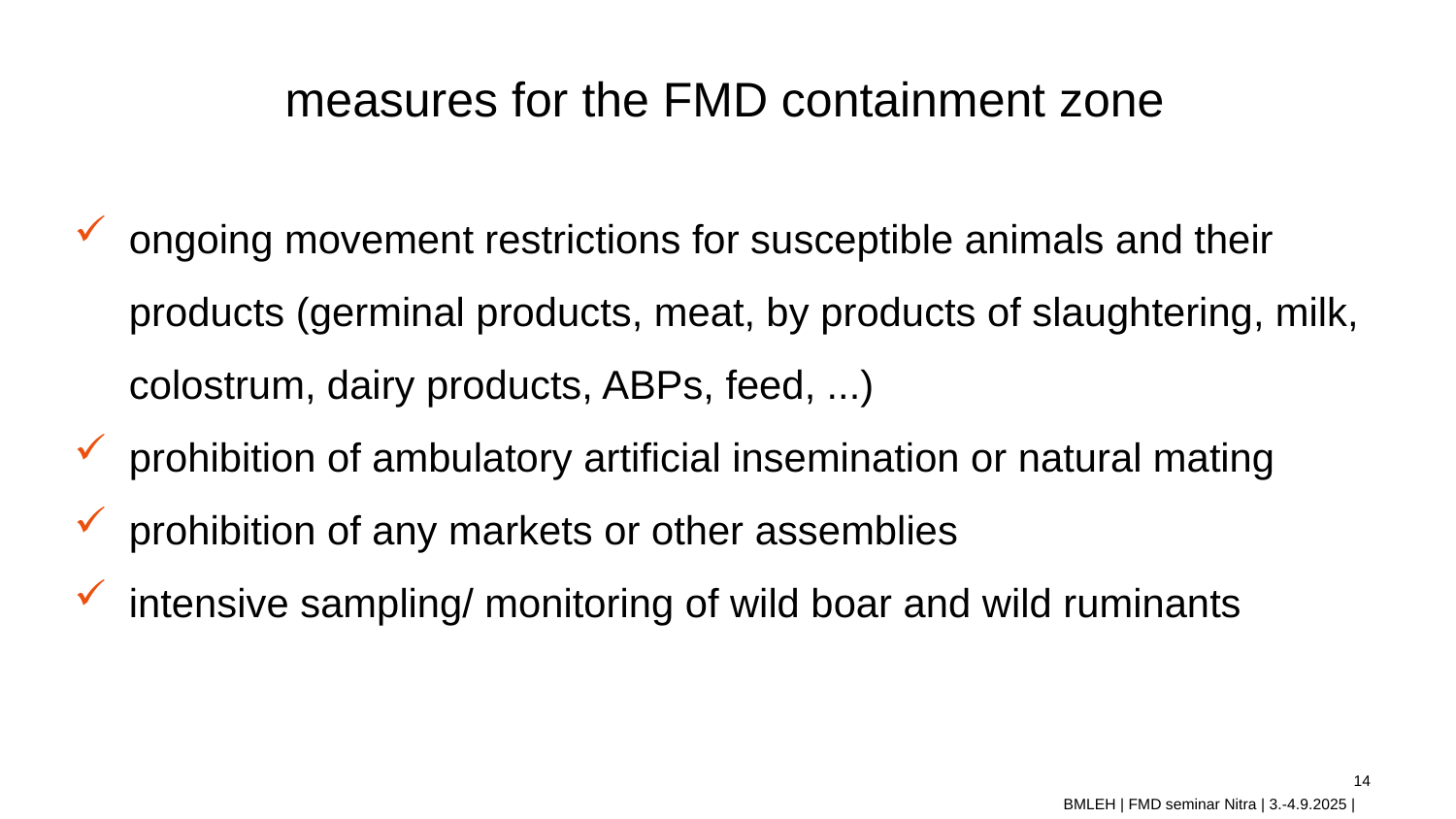

measures for the FMD containment zone
ongoing movement restrictions for susceptible animals and their products (germinal products, meat, by products of slaughtering, milk, colostrum, dairy products, ABPs, feed, ...)
prohibition of ambulatory artificial insemination or natural mating
prohibition of any markets or other assemblies
intensive sampling/ monitoring of wild boar and wild ruminants
14
BMLEH | FMD seminar Nitra | 3.-4.9.2025 |